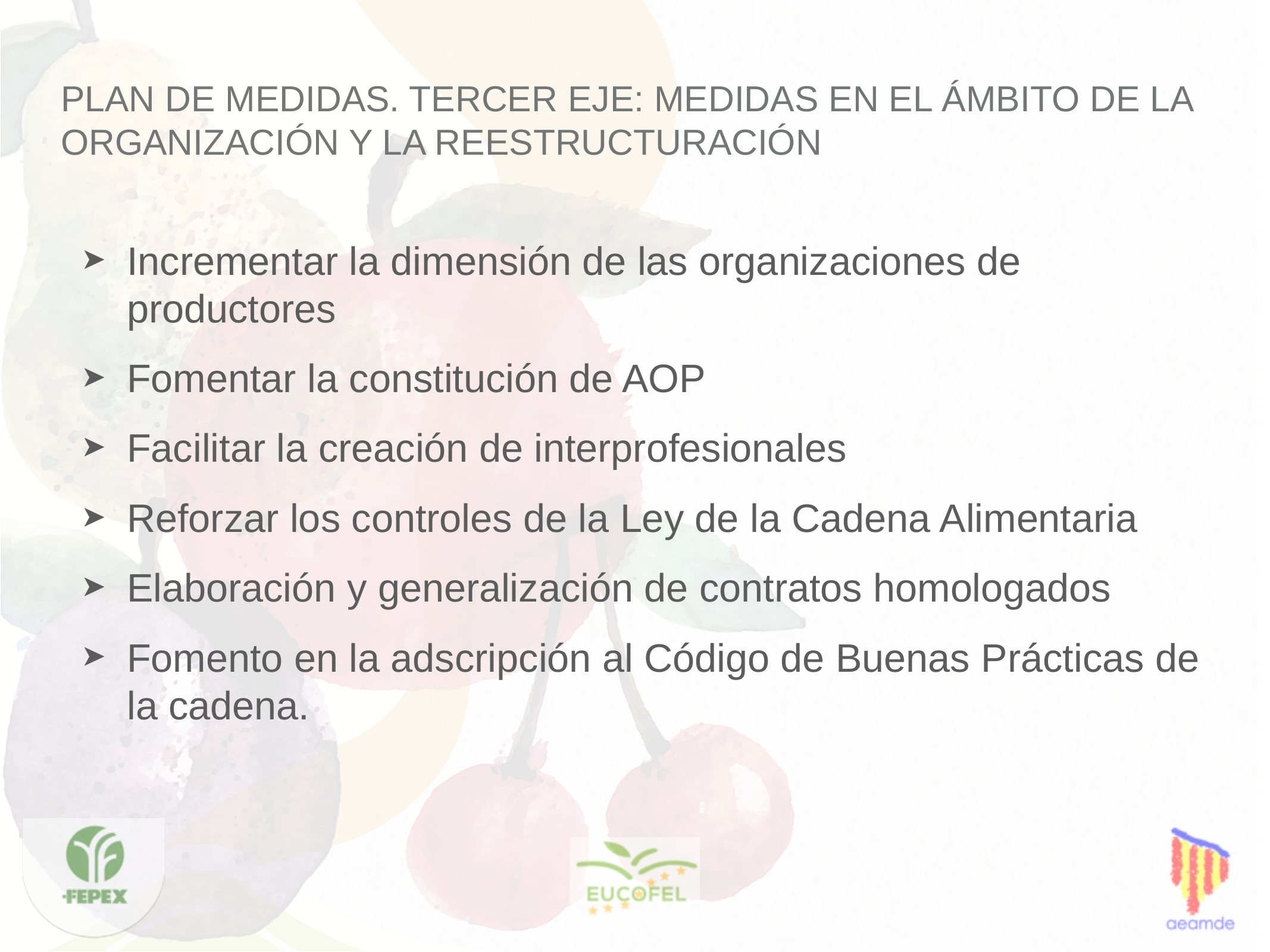

# plan de medidas. tercer eje: Medidas en el ámbito de la organización y la reestructuración

Incrementar la dimensión de las organizaciones de productores
Fomentar la constitución de AOP
Facilitar la creación de interprofesionales
Reforzar los controles de la Ley de la Cadena Alimentaria
Elaboración y generalización de contratos homologados
Fomento en la adscripción al Código de Buenas Prácticas de la cadena.